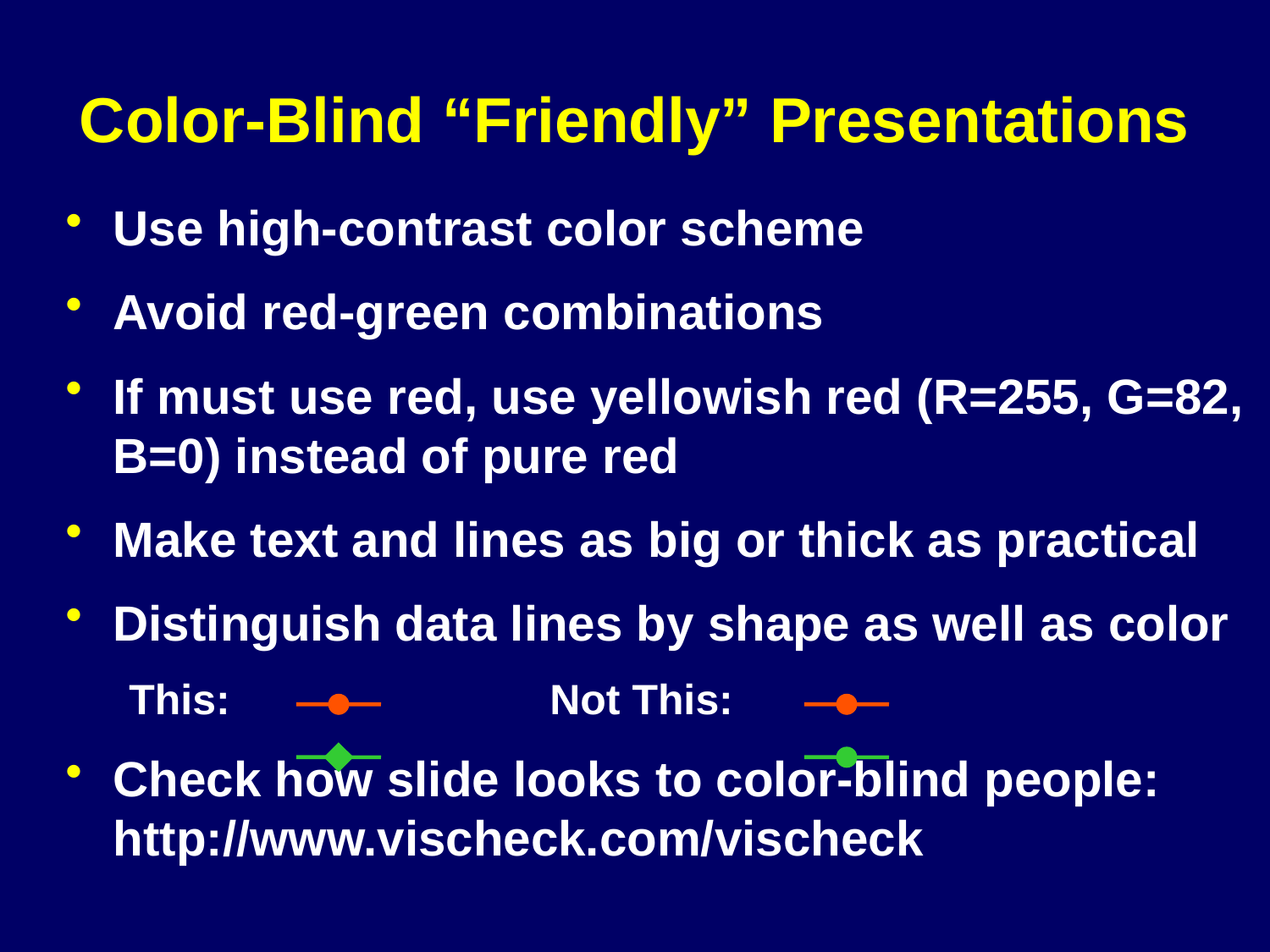

# Color-Blind “Friendly” Presentations
Use high-contrast color scheme
Avoid red-green combinations
If must use red, use yellowish red (R=255, G=82, B=0) instead of pure red
Make text and lines as big or thick as practical
Distinguish data lines by shape as well as color
This:			Not This:
Check how slide looks to color-blind people: http://www.vischeck.com/vischeck